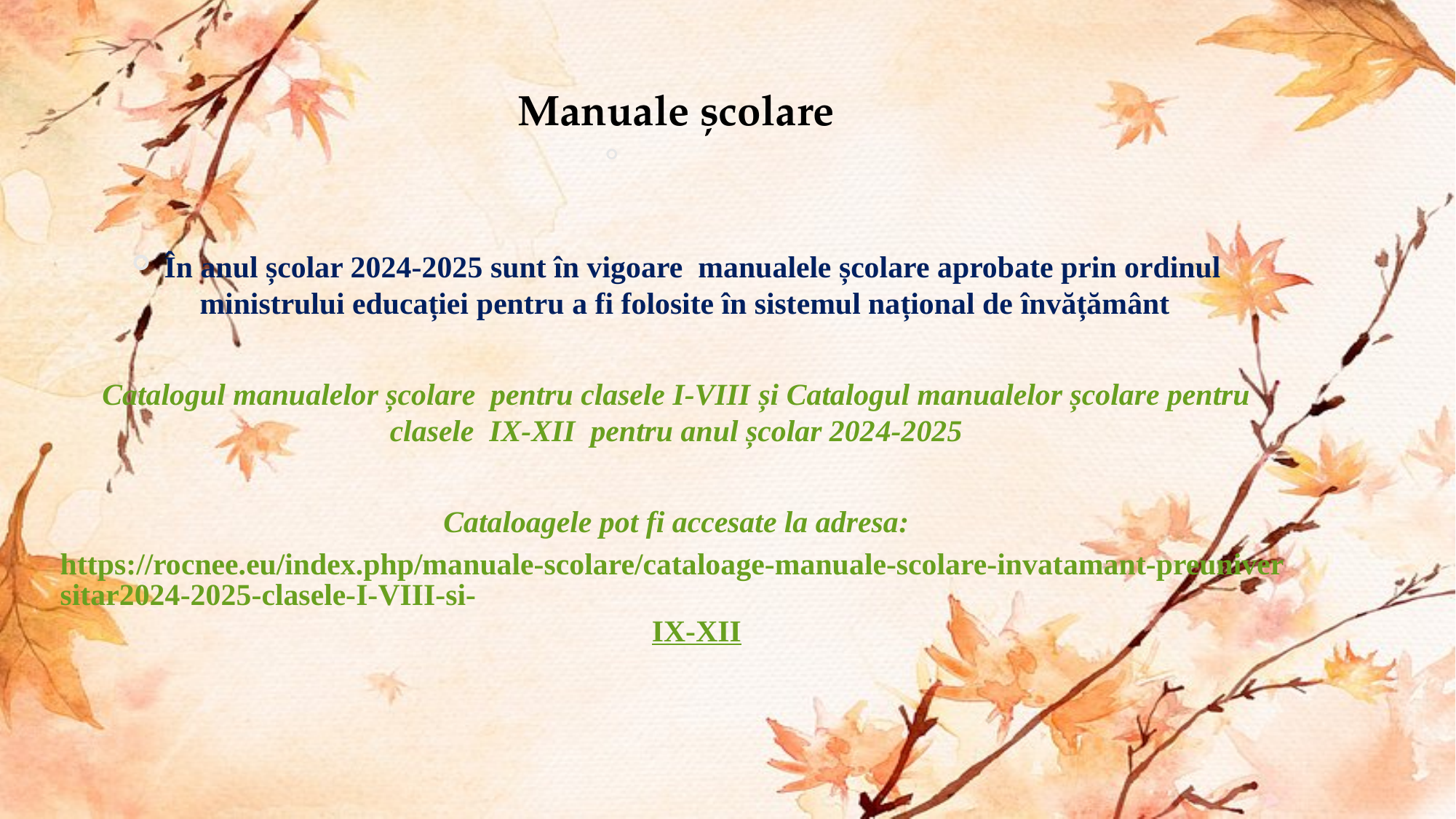

Manuale școlare

În anul școlar 2024-2025 sunt în vigoare  manualele școlare aprobate prin ordinul ministrului educației pentru a fi folosite în sistemul național de învățământ

Catalogul manualelor școlare  pentru clasele I-VIII și Catalogul manualelor școlare pentru clasele  IX-XII  pentru anul școlar 2024-2025

Cataloagele pot fi accesate la adresa:
https://rocnee.eu/index.php/manuale-scolare/cataloage-manuale-scolare-invatamant-preuniversitar2024-2025-clasele-I-VIII-si-IX-XII